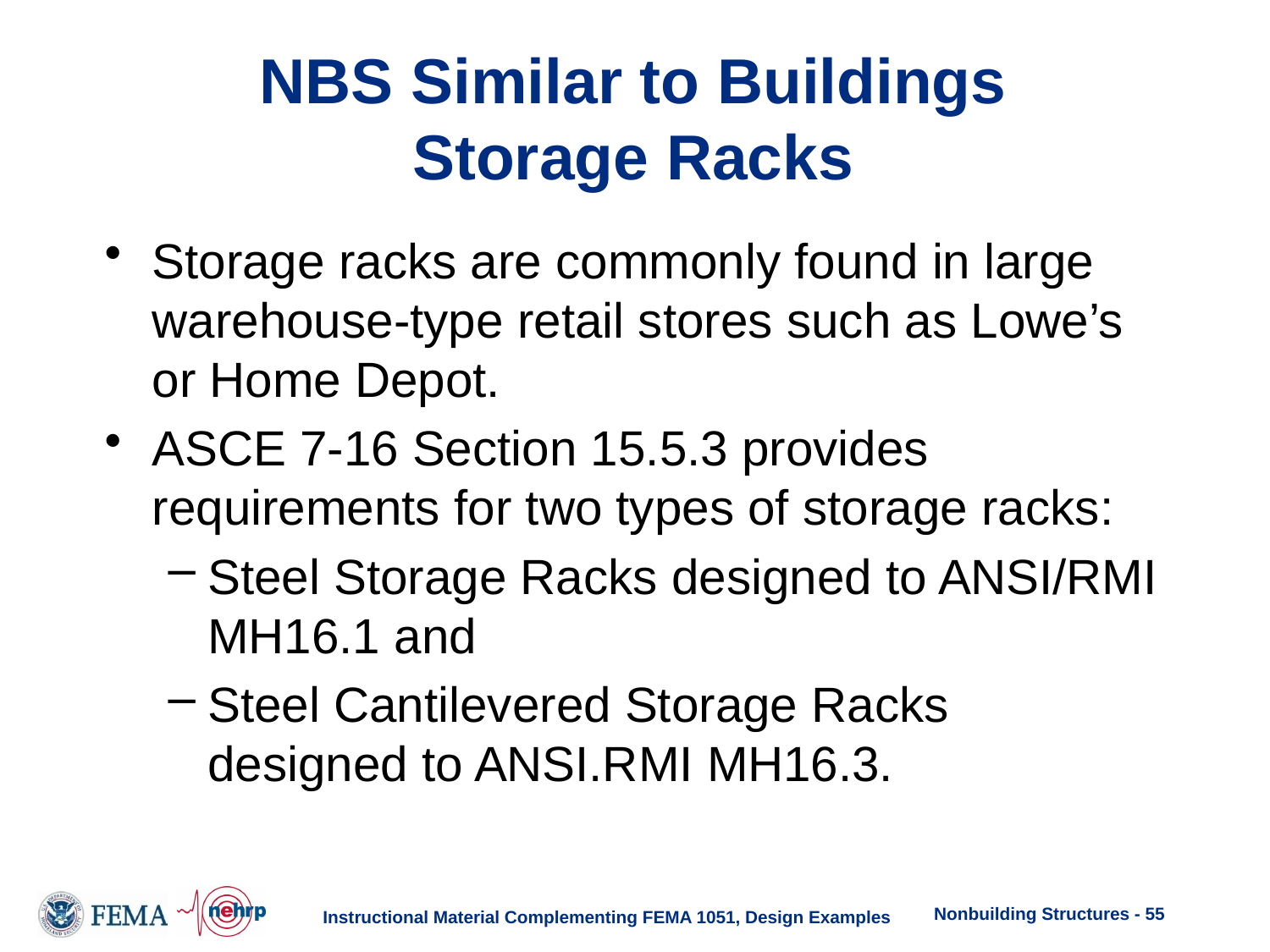

# NBS Similar to Buildings Storage Racks
Storage racks are commonly found in large warehouse-type retail stores such as Lowe’s or Home Depot.
ASCE 7-16 Section 15.5.3 provides requirements for two types of storage racks:
Steel Storage Racks designed to ANSI/RMI MH16.1 and
Steel Cantilevered Storage Racks designed to ANSI.RMI MH16.3.
Nonbuilding Structures - 55
Instructional Material Complementing FEMA 1051, Design Examples